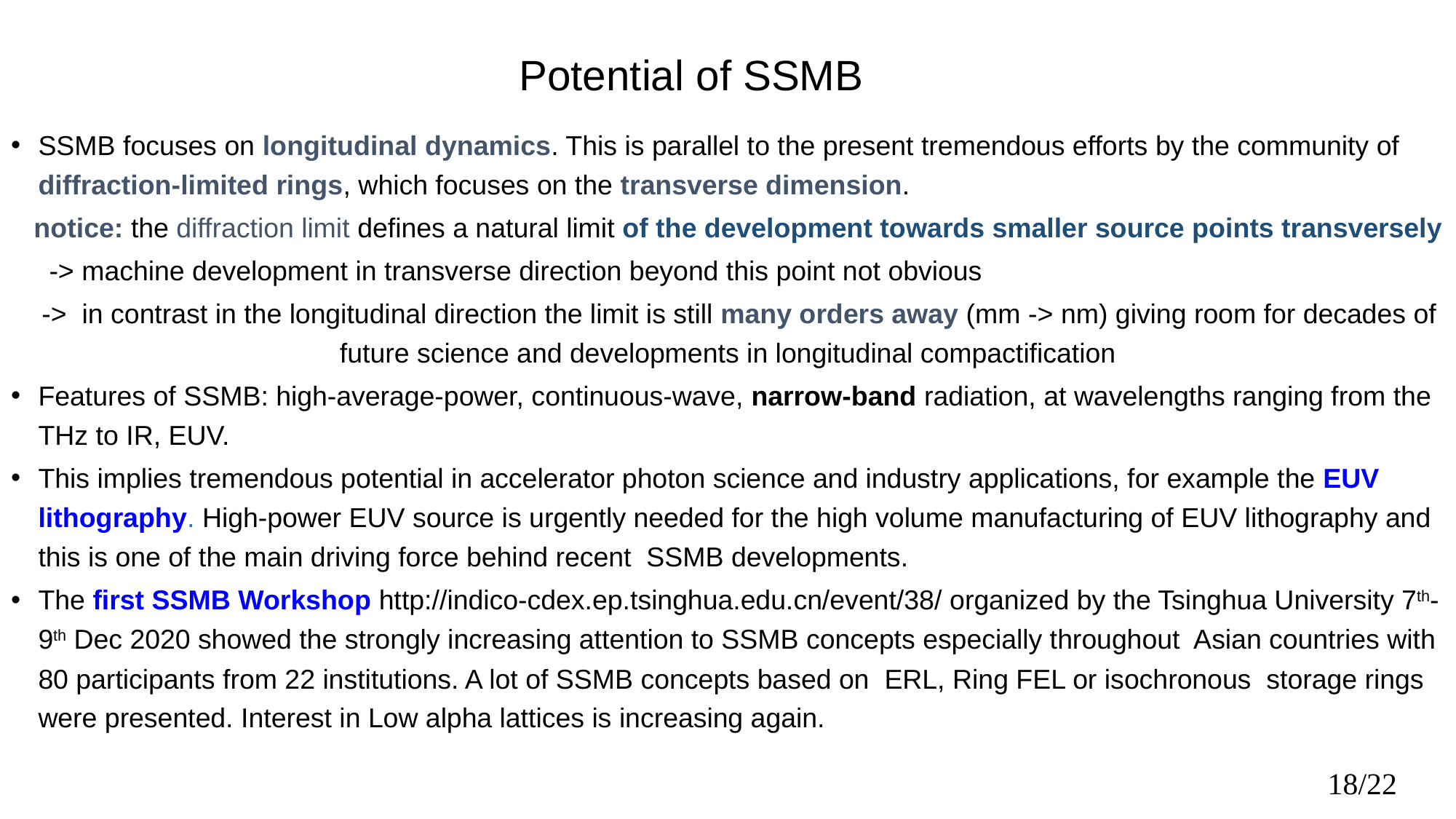

# Potential of SSMB
SSMB focuses on longitudinal dynamics. This is parallel to the present tremendous efforts by the community of diffraction-limited rings, which focuses on the transverse dimension.
   notice: the diffraction limit defines a natural limit of the development towards smaller source points transversely
     -> machine development in transverse direction beyond this point not obvious
   ->  in contrast in the longitudinal direction the limit is still many orders away (mm -> nm) giving room for decades of future science and developments in longitudinal compactification
Features of SSMB: high-average-power, continuous-wave, narrow-band radiation, at wavelengths ranging from the THz to IR, EUV.
This implies tremendous potential in accelerator photon science and industry applications, for example the EUV lithography. High-power EUV source is urgently needed for the high volume manufacturing of EUV lithography and this is one of the main driving force behind recent  SSMB developments.
The first SSMB Workshop http://indico-cdex.ep.tsinghua.edu.cn/event/38/ organized by the Tsinghua University 7th-9th Dec 2020 showed the strongly increasing attention to SSMB concepts especially throughout  Asian countries with 80 participants from 22 institutions. A lot of SSMB concepts based on  ERL, Ring FEL or isochronous  storage rings were presented. Interest in Low alpha lattices is increasing again.

18/22